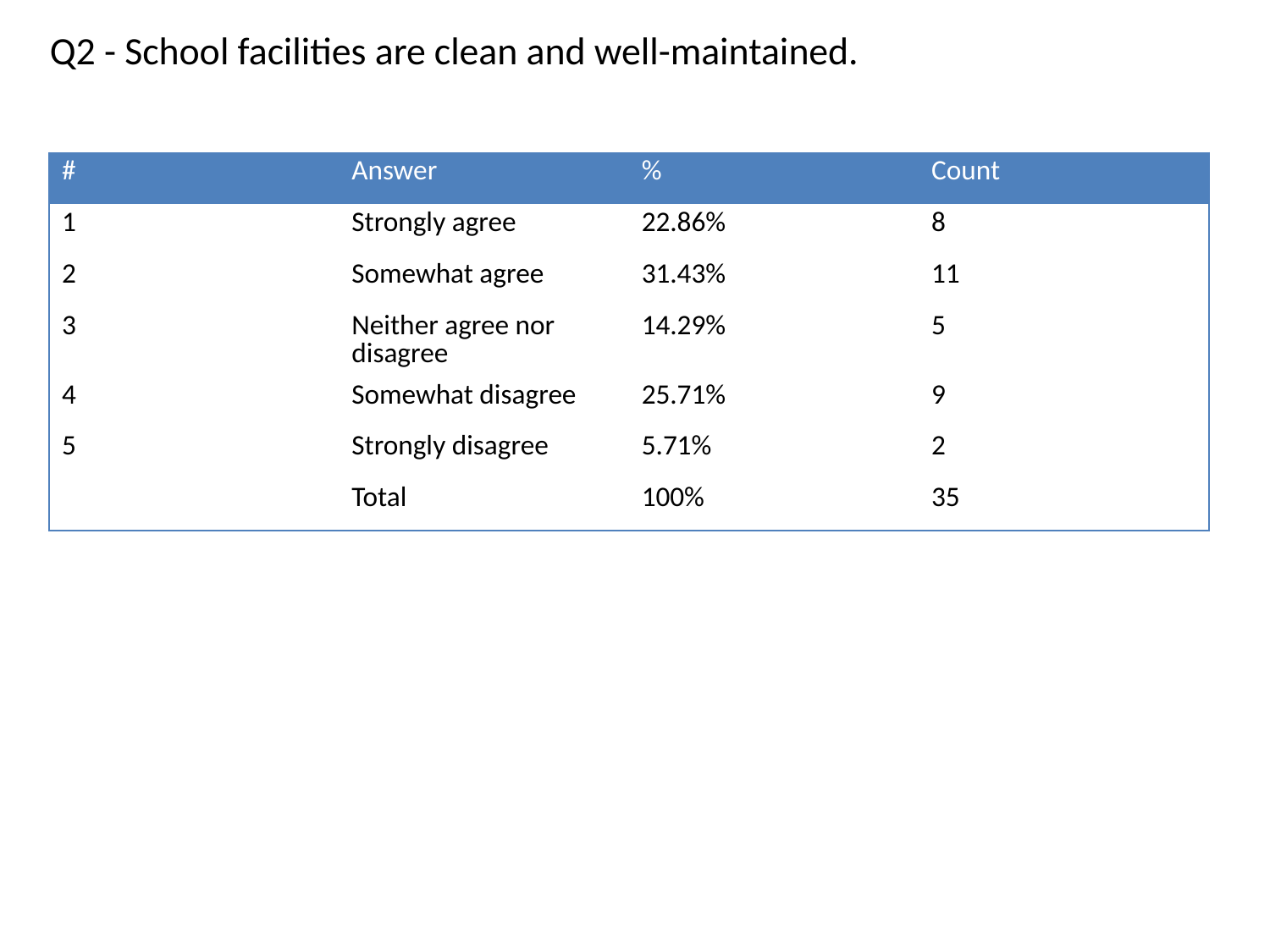

Q2 - School facilities are clean and well-maintained.
| # | Answer | % | Count |
| --- | --- | --- | --- |
| 1 | Strongly agree | 22.86% | 8 |
| 2 | Somewhat agree | 31.43% | 11 |
| 3 | Neither agree nor disagree | 14.29% | 5 |
| 4 | Somewhat disagree | 25.71% | 9 |
| 5 | Strongly disagree | 5.71% | 2 |
|  | Total | 100% | 35 |